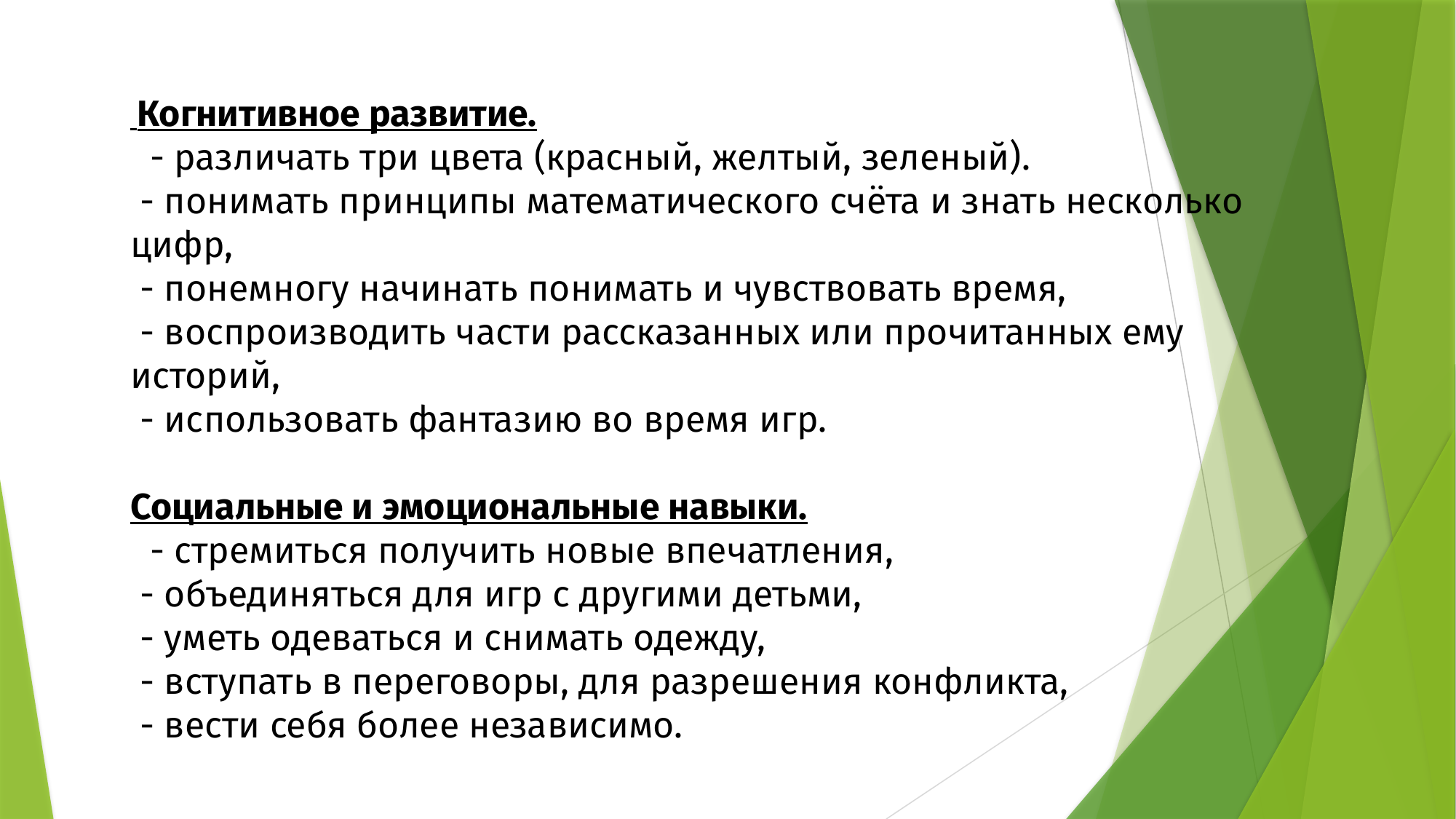

Когнитивное развитие.
  - различать три цвета (красный, желтый, зеленый).
 - понимать принципы математического счёта и знать несколько цифр,
 - понемногу начинать понимать и чувствовать время,
 - воспроизводить части рассказанных или прочитанных ему историй,
 - использовать фантазию во время игр.

Социальные и эмоциональные навыки.
  - стремиться получить новые впечатления,
 - объединяться для игр с другими детьми,
 - уметь одеваться и снимать одежду,
 - вступать в переговоры, для разрешения конфликта,
 - вести себя более независимо.